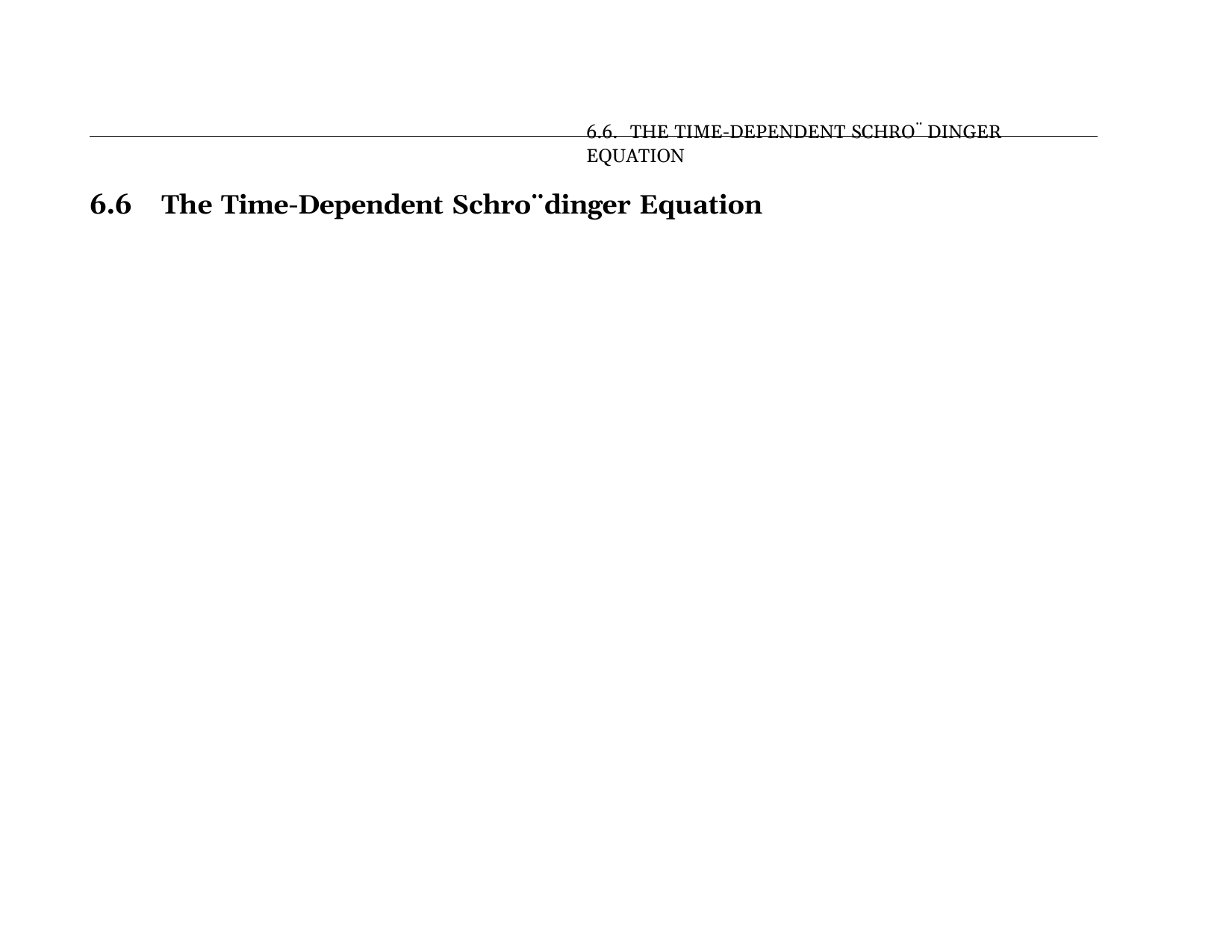

6.6.  THE TIME-DEPENDENT SCHRO¨ DINGER EQUATION
6.6	The Time-Dependent Schro¨dinger Equation